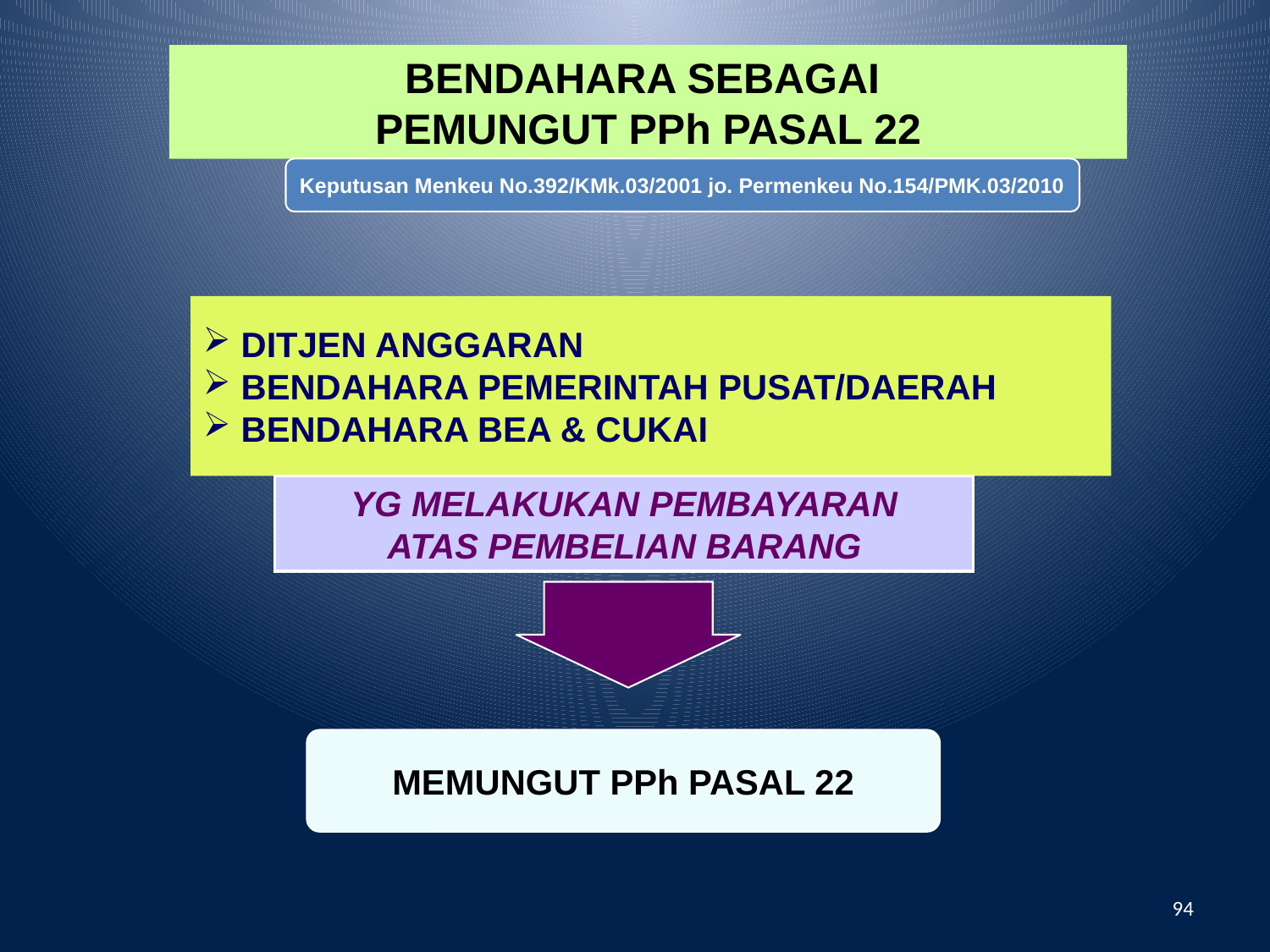

BENDAHARA SEBAGAI
PEMUNGUT PPh PASAL 22
Keputusan Menkeu No.392/KMk.03/2001 jo. Permenkeu No.154/PMK.03/2010
 DITJEN ANGGARAN
 BENDAHARA PEMERINTAH PUSAT/DAERAH
 BENDAHARA BEA & CUKAI
YG MELAKUKAN PEMBAYARAN
ATAS PEMBELIAN BARANG

MEMUNGUT PPh PASAL 22

94